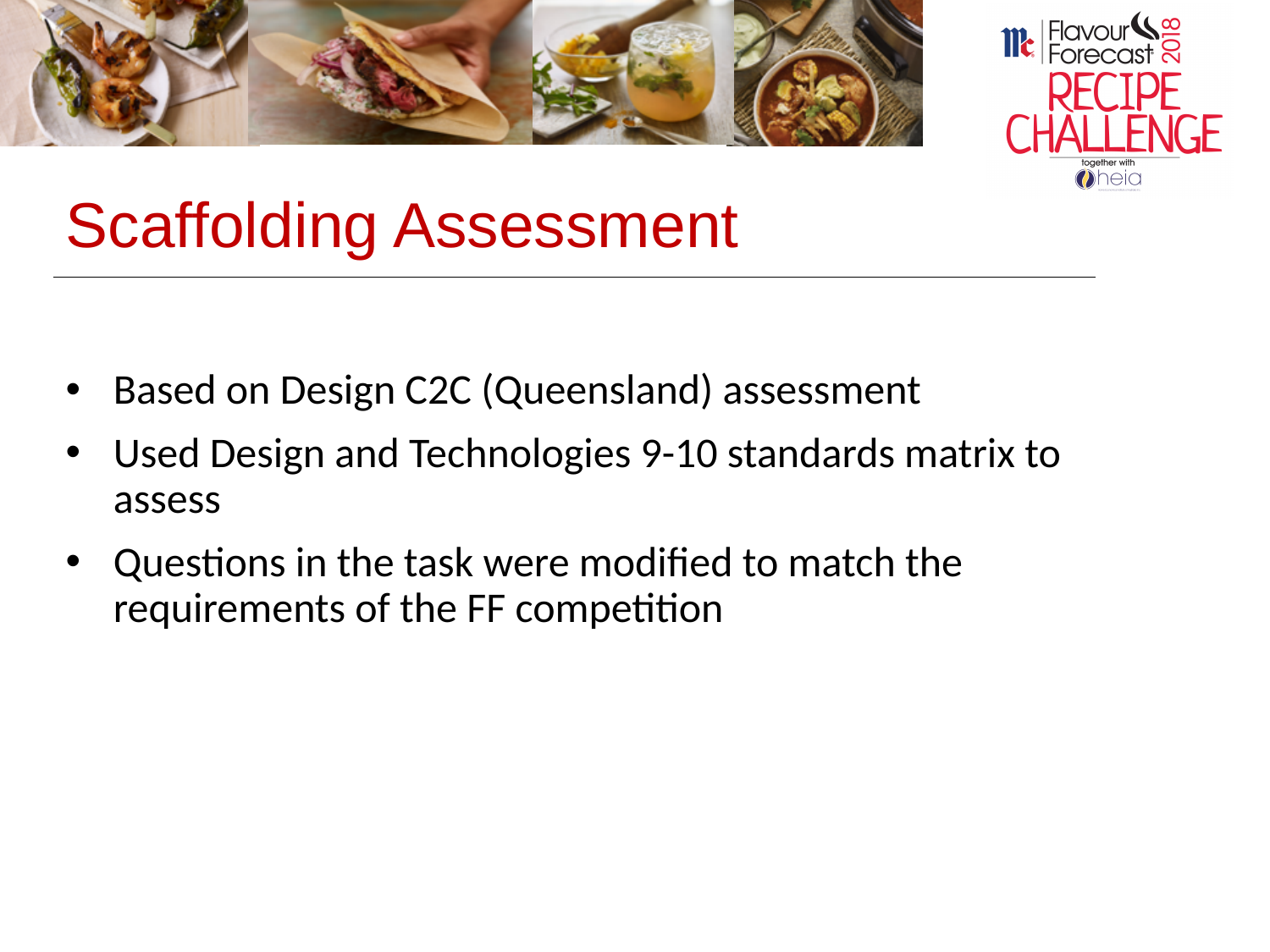

# Scaffolding Assessment
Based on Design C2C (Queensland) assessment
Used Design and Technologies 9-10 standards matrix to assess
Questions in the task were modified to match the requirements of the FF competition